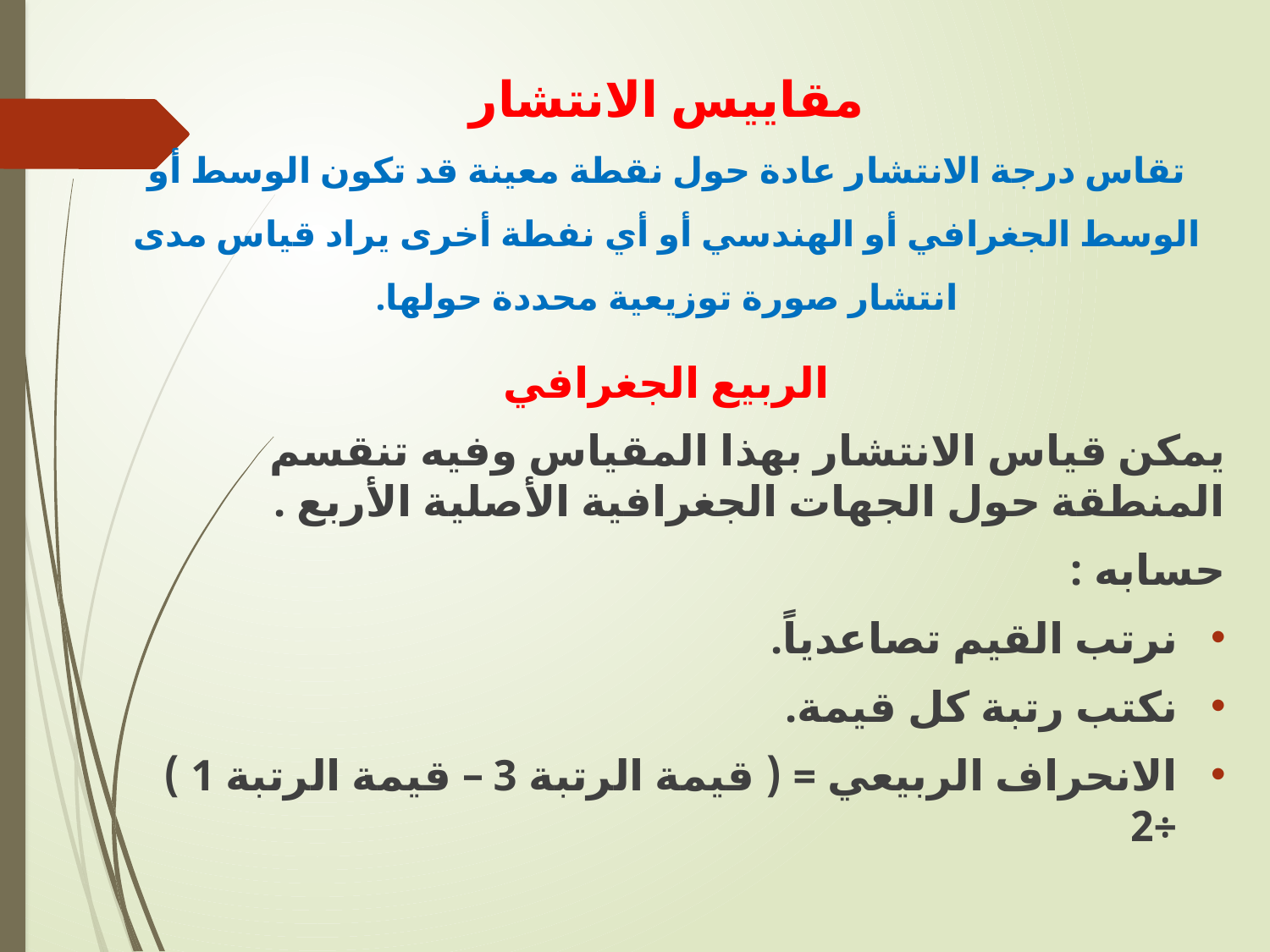

# مقاييس الانتشار تقاس درجة الانتشار عادة حول نقطة معينة قد تكون الوسط أو الوسط الجغرافي أو الهندسي أو أي نفطة أخرى يراد قياس مدى انتشار صورة توزيعية محددة حولها.
الربيع الجغرافي
يمكن قياس الانتشار بهذا المقياس وفيه تنقسم المنطقة حول الجهات الجغرافية الأصلية الأربع .
حسابه :
نرتب القيم تصاعدياً.
نكتب رتبة كل قيمة.
الانحراف الربيعي = ( قيمة الرتبة 3 – قيمة الرتبة 1 ) ÷2